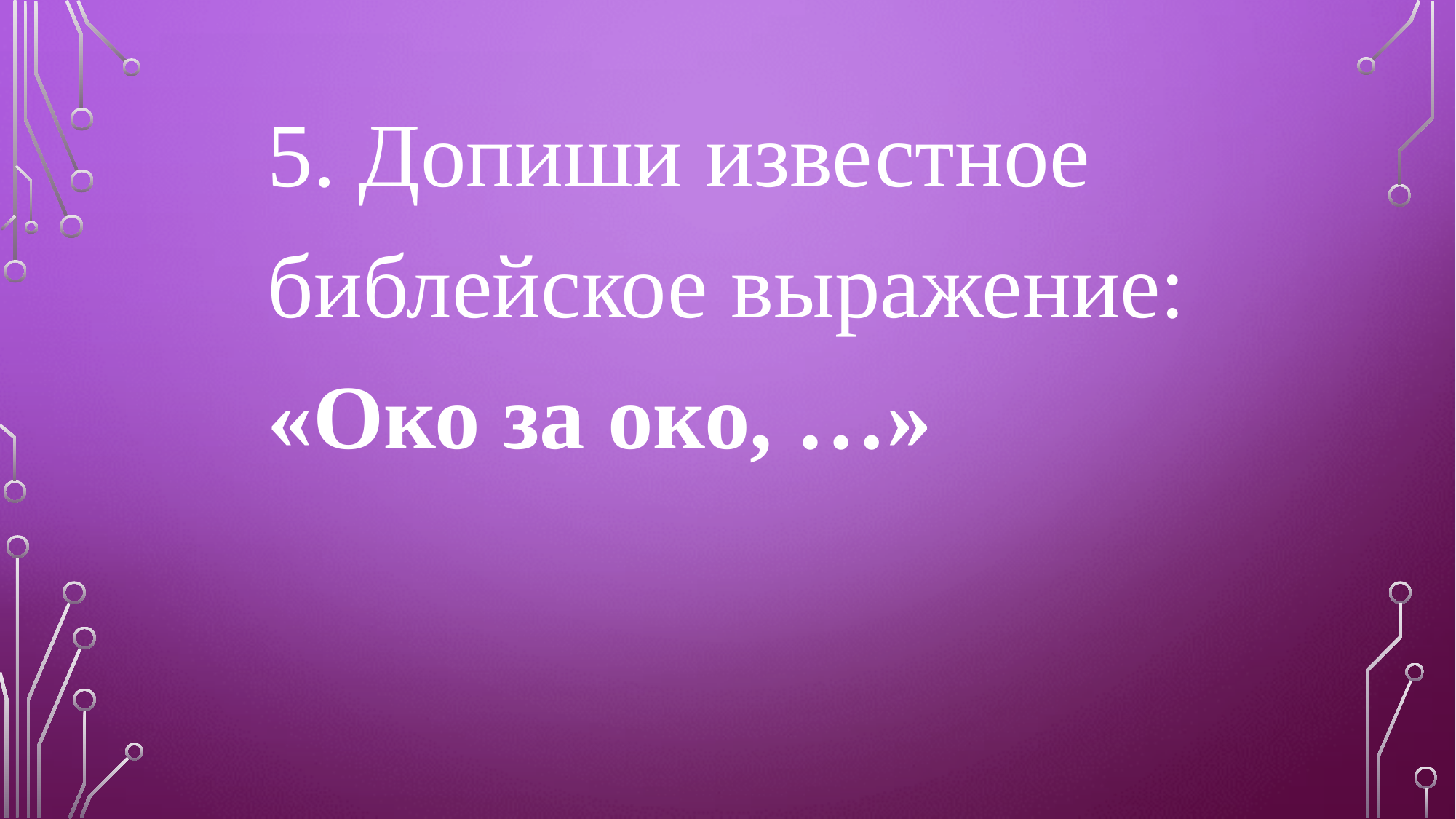

5. Допиши известное библейское выражение:
«Око за око, …»